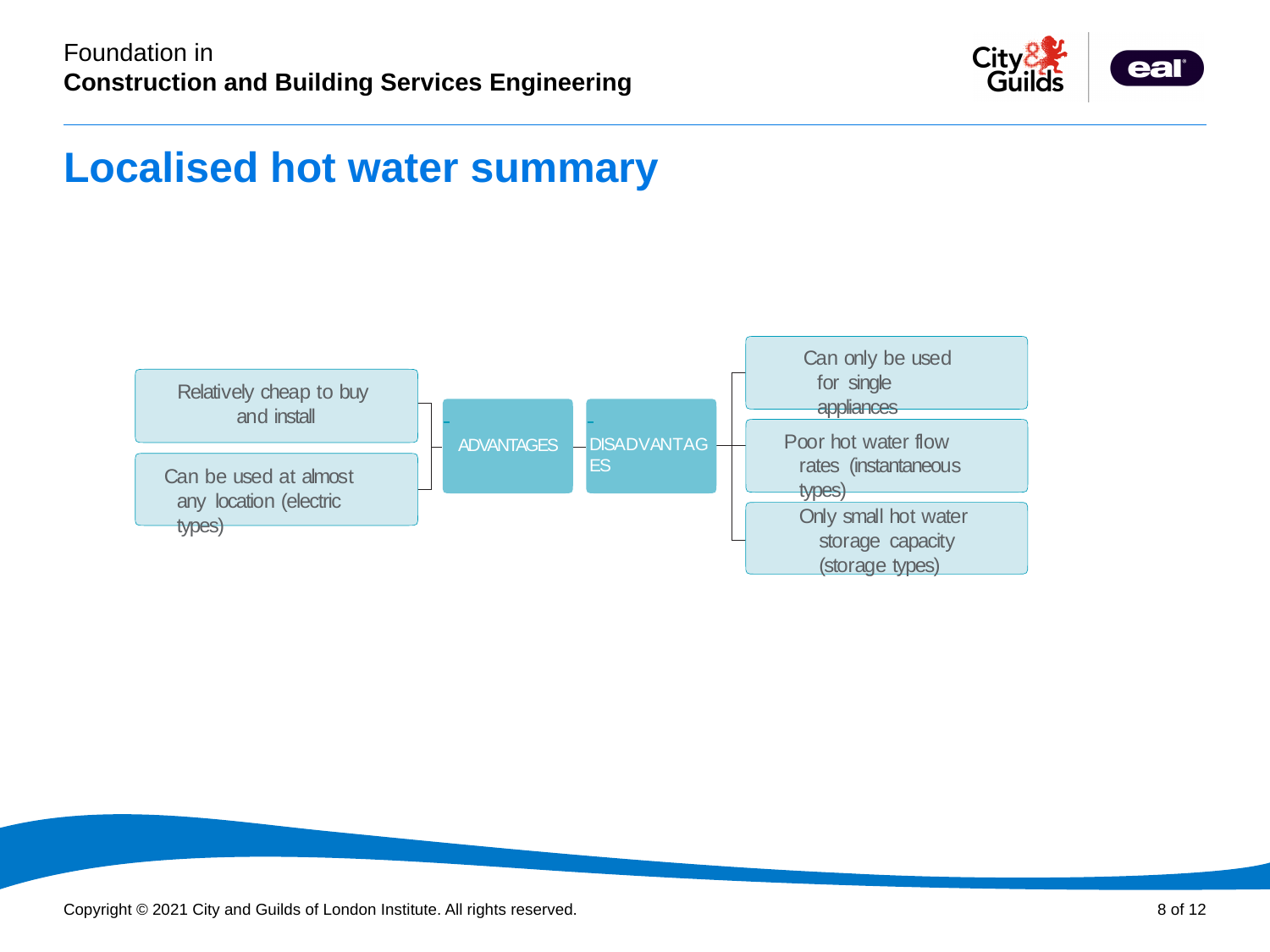

# Localised hot water summary

Can only be used for  single appliances

Relatively cheap to buy  and install

Poor hot water flow rates  (instantaneous types)
DISADVANTAGES
ADVANTAGES

Can be used at almost any  location (electric types)
Only small hot water storage  capacity (storage types)